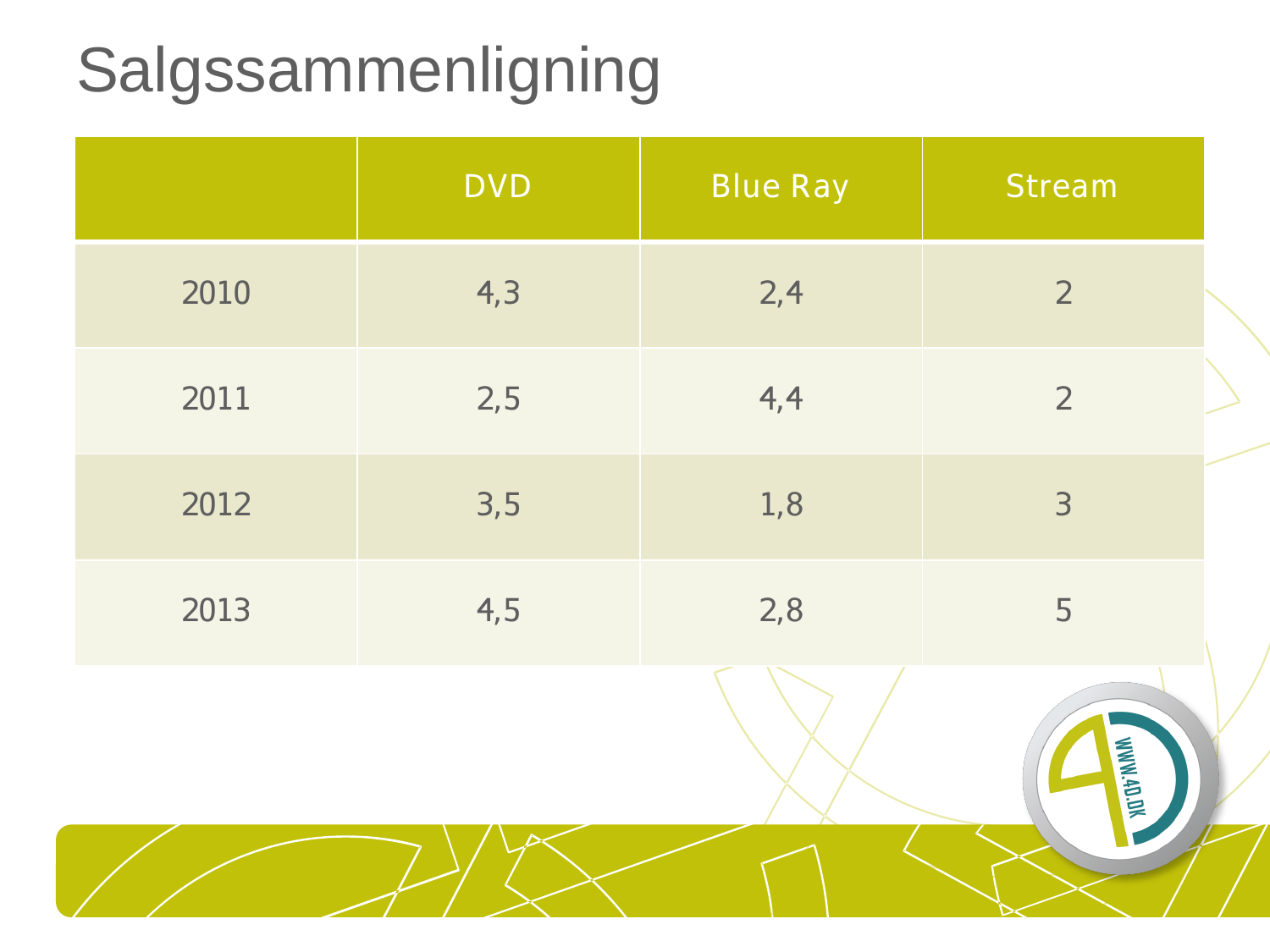

# Salgssammenligning
|  | DVD | Blue Ray | Stream |
| --- | --- | --- | --- |
| 2010 | 4,3 | 2,4 | 2 |
| 2011 | 2,5 | 4,4 | 2 |
| 2012 | 3,5 | 1,8 | 3 |
| 2013 | 4,5 | 2,8 | 5 |